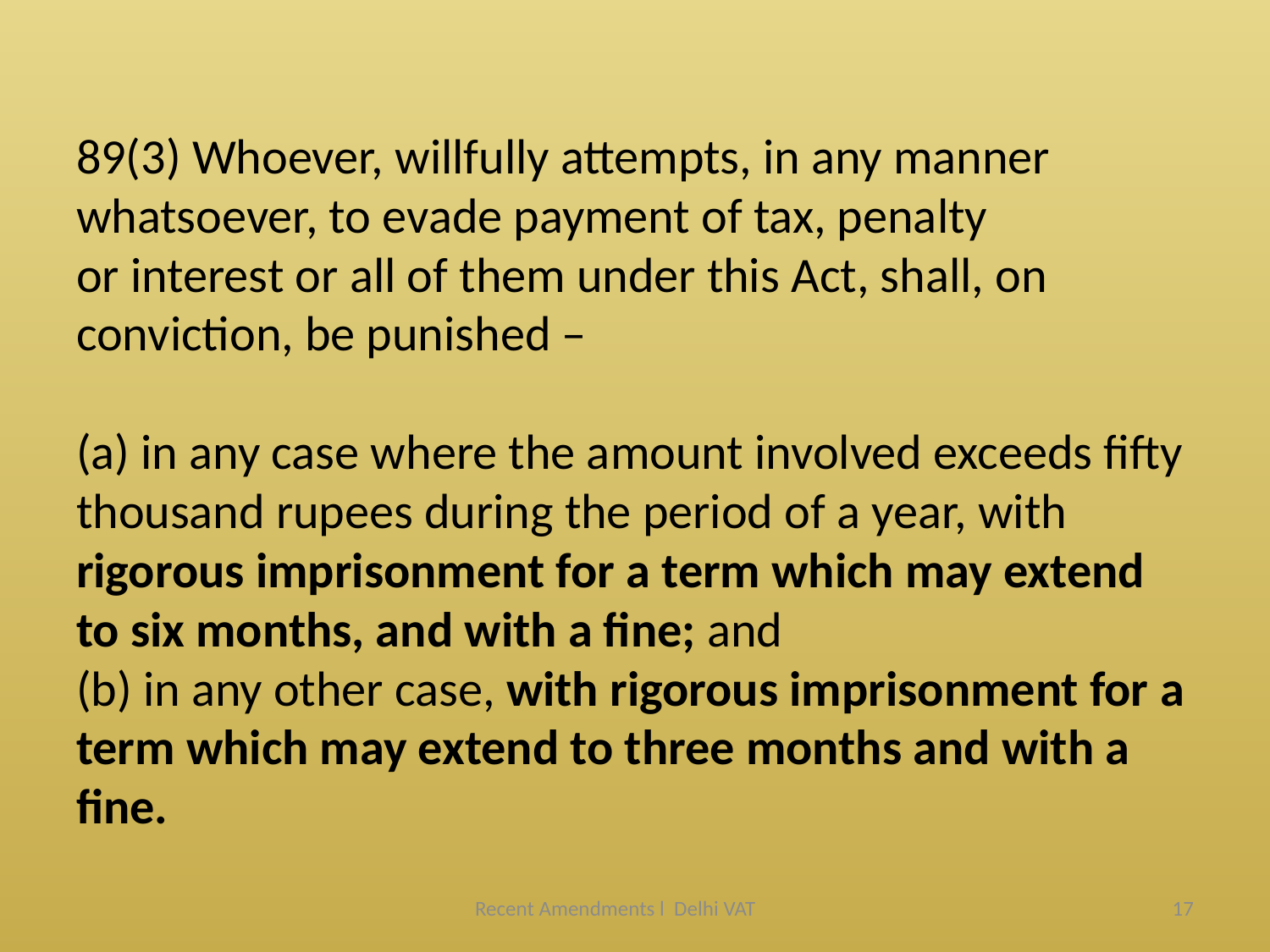

# 89(3) Whoever, willfully attempts, in any manner whatsoever, to evade payment of tax, penalty or interest or all of them under this Act, shall, on conviction, be punished – (a) in any case where the amount involved exceeds fifty thousand rupees during the period of a year, with rigorous imprisonment for a term which may extend to six months, and with a fine; and (b) in any other case, with rigorous imprisonment for a term which may extend to three months and with a fine.
Recent Amendments l  Delhi VAT
17